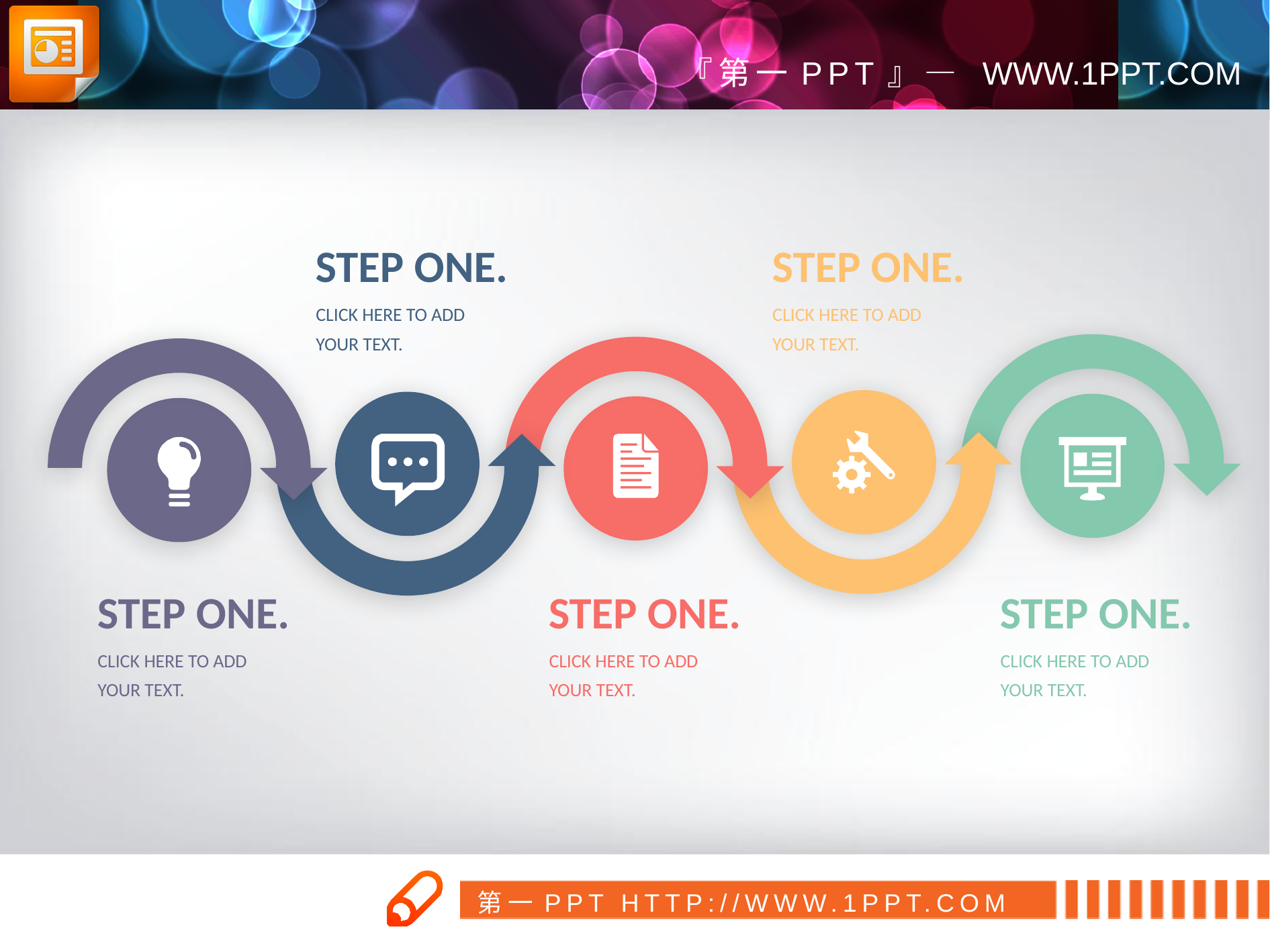

STEP ONE.
STEP ONE.
CLICK HERE TO ADD YOUR TEXT.
CLICK HERE TO ADD YOUR TEXT.

STEP ONE.
STEP ONE.
STEP ONE.
CLICK HERE TO ADD YOUR TEXT.
CLICK HERE TO ADD YOUR TEXT.
CLICK HERE TO ADD YOUR TEXT.